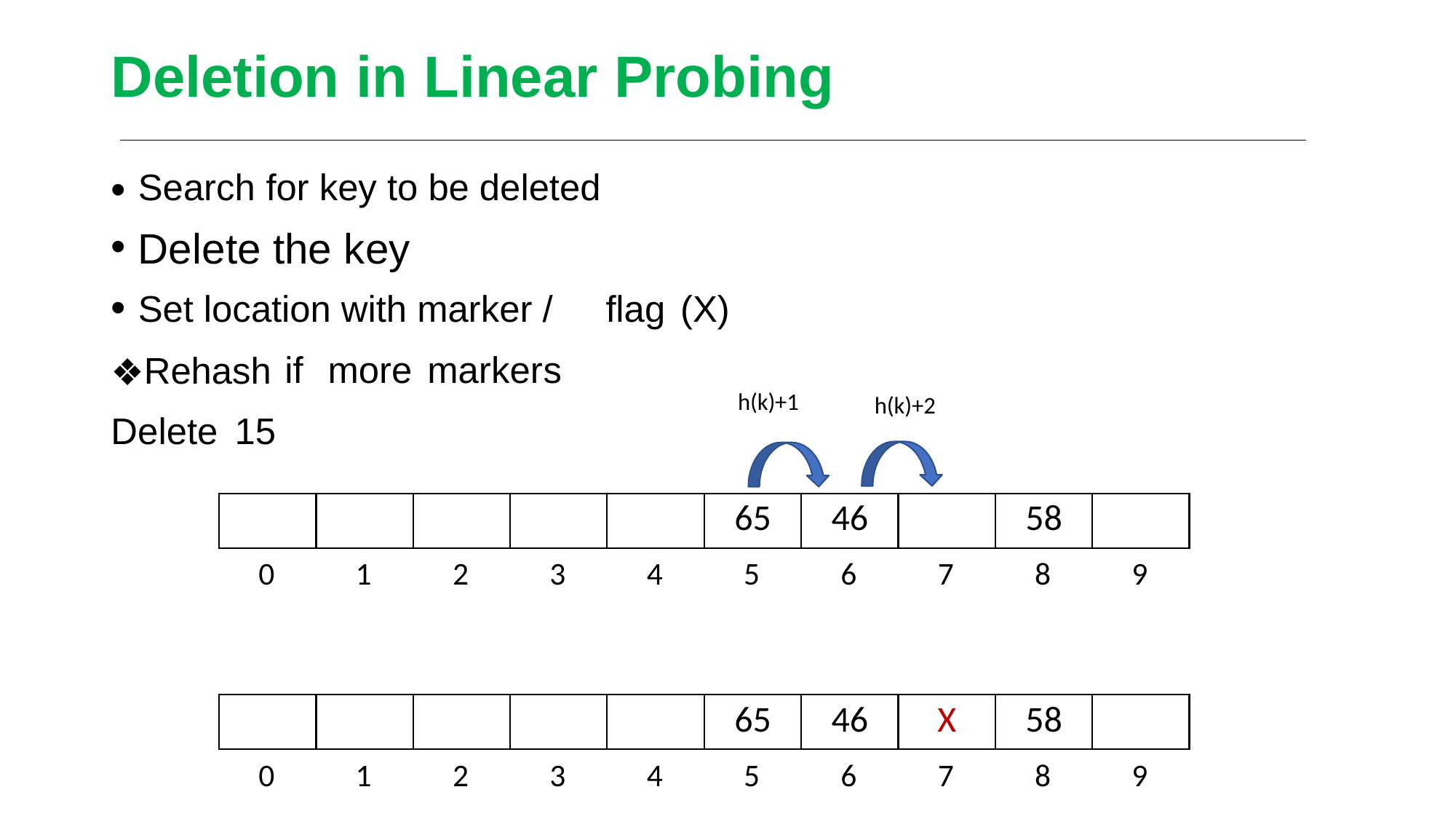

Deletion in Linear Probing

•
•
•
Search for key to be deleted
Delete the key
Set location with marker /
flag
(X)
❖Rehash
if
more
markers
h(k)+1
h(k)+2
Delete
15

65
46

58

15

0
1
2
3
4
5
6
7
8
9

65
46
X
58

0
1
2
3
4
5
6
7
8
9